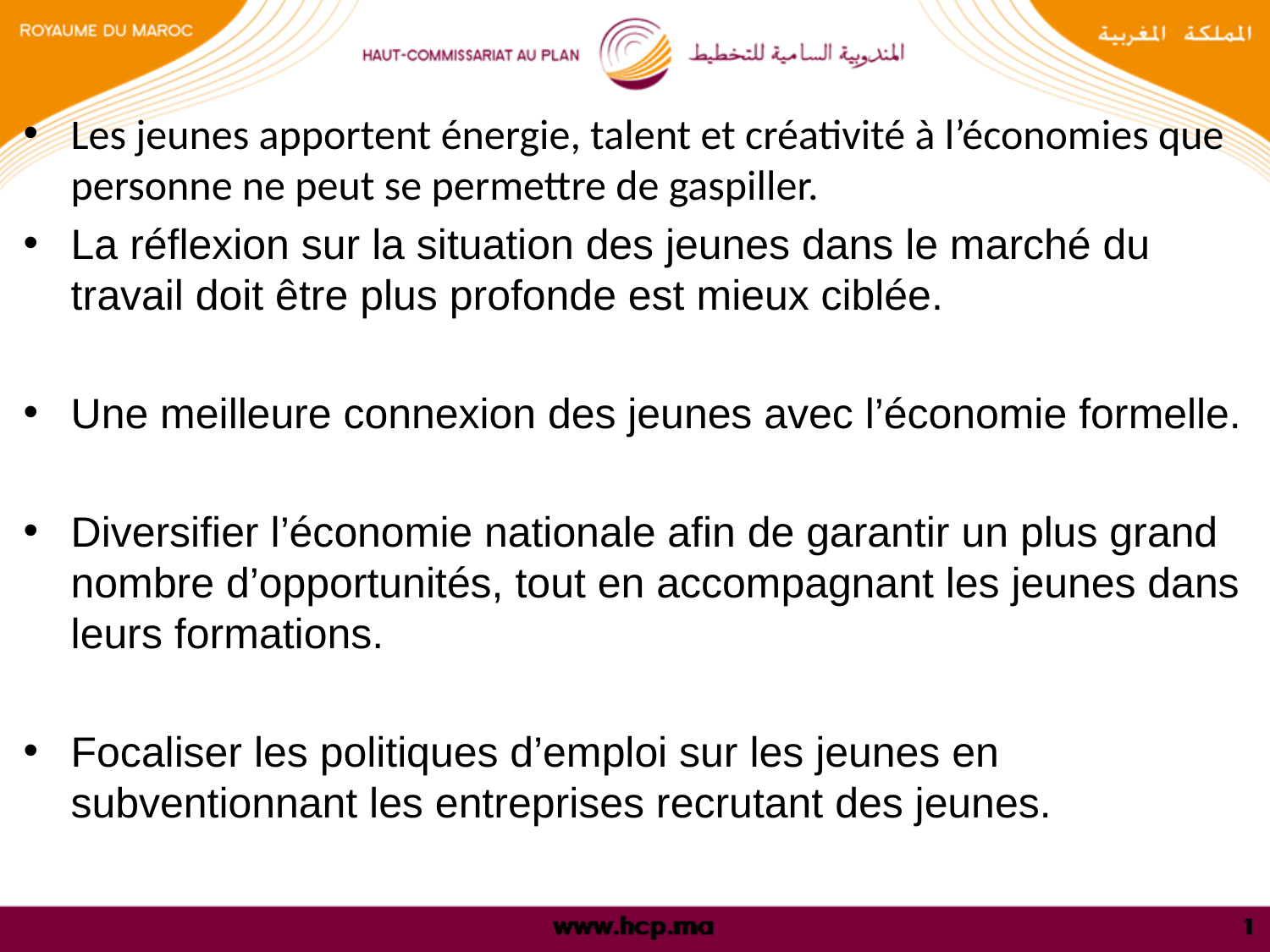

Les jeunes apportent énergie, talent et créativité à l’économies que personne ne peut se permettre de gaspiller.
La réflexion sur la situation des jeunes dans le marché du travail doit être plus profonde est mieux ciblée.

Une meilleure connexion des jeunes avec l’économie formelle.

Diversifier l’économie nationale afin de garantir un plus grand nombre d’opportunités, tout en accompagnant les jeunes dans leurs formations.

Focaliser les politiques d’emploi sur les jeunes en subventionnant les entreprises recrutant des jeunes.